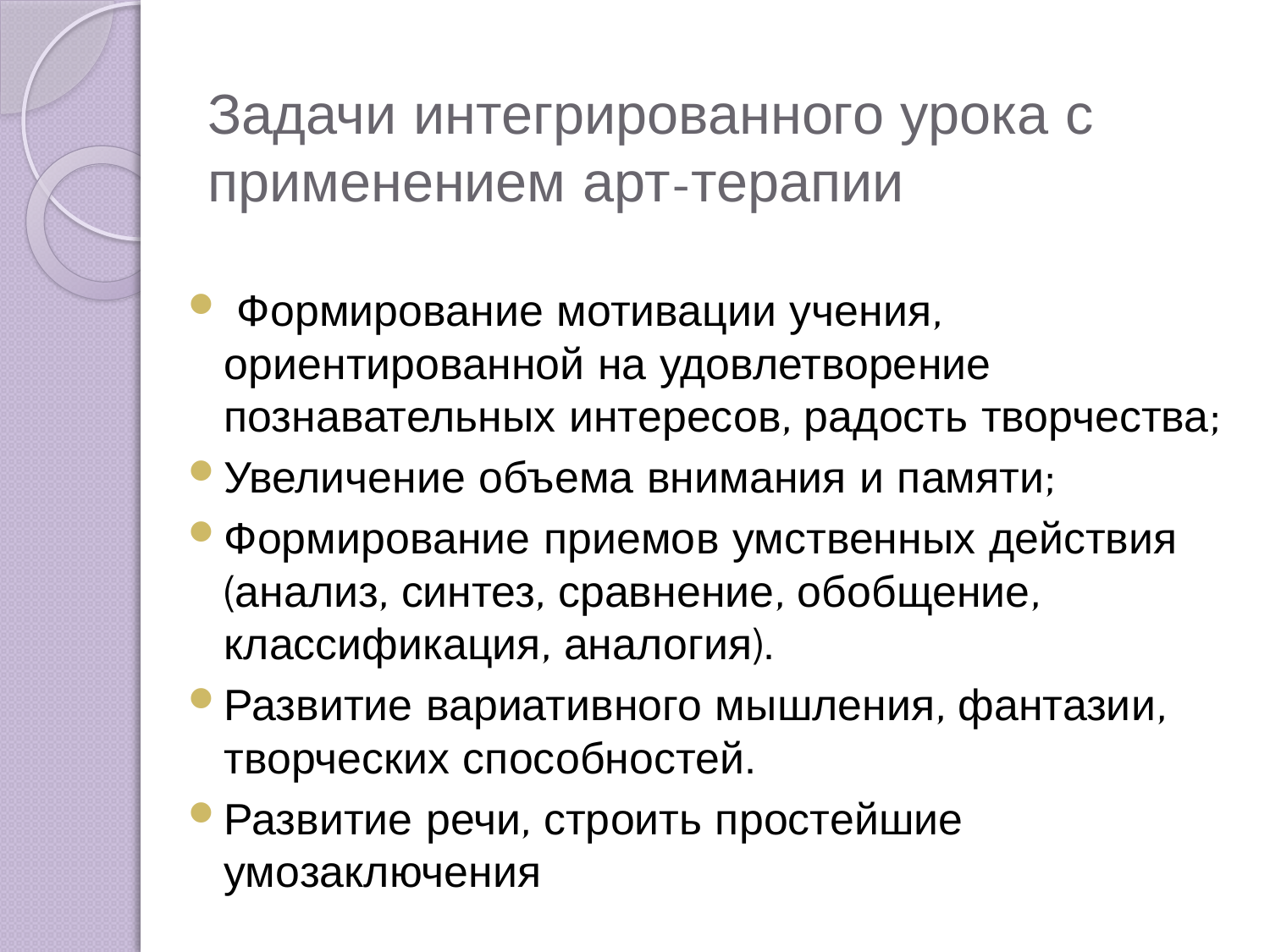

# Задачи интегрированного урока с применением арт-терапии
 Формирование мотивации учения, ориентированной на удовлетворение познавательных интересов, радость творчества;
Увеличение объема внимания и памяти;
Формирование приемов умственных действия (анализ, синтез, сравнение, обобщение, классификация, аналогия).
Развитие вариативного мышления, фантазии, творческих способностей.
Развитие речи, строить простейшие умозаключения